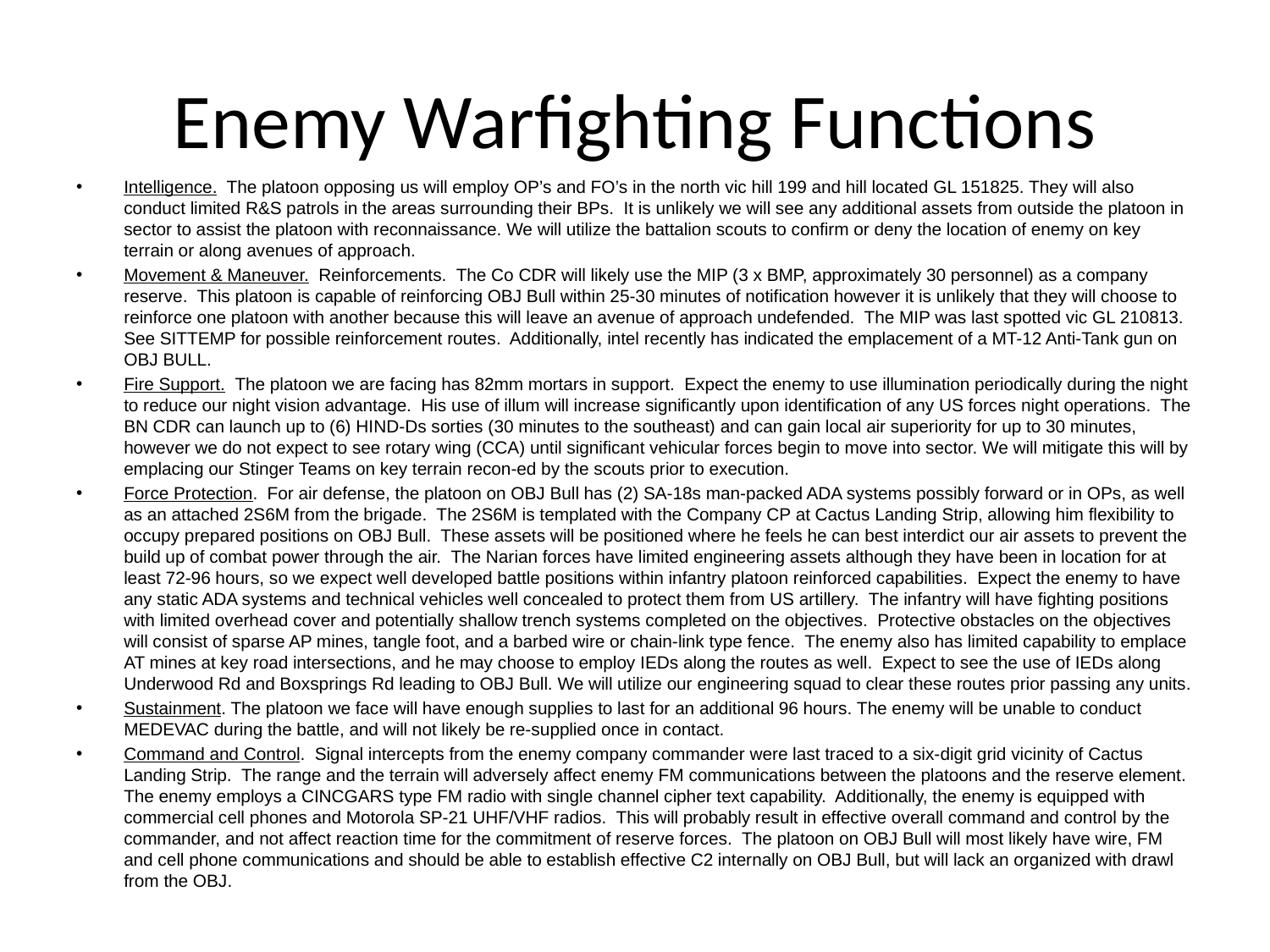

# Enemy Warfighting Functions
Intelligence.  The platoon opposing us will employ OP’s and FO’s in the north vic hill 199 and hill located GL 151825. They will also conduct limited R&S patrols in the areas surrounding their BPs.  It is unlikely we will see any additional assets from outside the platoon in sector to assist the platoon with reconnaissance. We will utilize the battalion scouts to confirm or deny the location of enemy on key terrain or along avenues of approach.
Movement & Maneuver.  Reinforcements.  The Co CDR will likely use the MIP (3 x BMP, approximately 30 personnel) as a company reserve.  This platoon is capable of reinforcing OBJ Bull within 25-30 minutes of notification however it is unlikely that they will choose to reinforce one platoon with another because this will leave an avenue of approach undefended.  The MIP was last spotted vic GL 210813.  See SITTEMP for possible reinforcement routes.  Additionally, intel recently has indicated the emplacement of a MT-12 Anti-Tank gun on OBJ BULL.
Fire Support.  The platoon we are facing has 82mm mortars in support.  Expect the enemy to use illumination periodically during the night to reduce our night vision advantage.  His use of illum will increase significantly upon identification of any US forces night operations.  The BN CDR can launch up to (6) HIND-Ds sorties (30 minutes to the southeast) and can gain local air superiority for up to 30 minutes, however we do not expect to see rotary wing (CCA) until significant vehicular forces begin to move into sector. We will mitigate this will by emplacing our Stinger Teams on key terrain recon-ed by the scouts prior to execution.
Force Protection.  For air defense, the platoon on OBJ Bull has (2) SA-18s man-packed ADA systems possibly forward or in OPs, as well as an attached 2S6M from the brigade.  The 2S6M is templated with the Company CP at Cactus Landing Strip, allowing him flexibility to occupy prepared positions on OBJ Bull.  These assets will be positioned where he feels he can best interdict our air assets to prevent the build up of combat power through the air.  The Narian forces have limited engineering assets although they have been in location for at least 72-96 hours, so we expect well developed battle positions within infantry platoon reinforced capabilities.  Expect the enemy to have any static ADA systems and technical vehicles well concealed to protect them from US artillery.  The infantry will have fighting positions with limited overhead cover and potentially shallow trench systems completed on the objectives.  Protective obstacles on the objectives will consist of sparse AP mines, tangle foot, and a barbed wire or chain-link type fence.  The enemy also has limited capability to emplace AT mines at key road intersections, and he may choose to employ IEDs along the routes as well.  Expect to see the use of IEDs along Underwood Rd and Boxsprings Rd leading to OBJ Bull. We will utilize our engineering squad to clear these routes prior passing any units.
Sustainment. The platoon we face will have enough supplies to last for an additional 96 hours. The enemy will be unable to conduct MEDEVAC during the battle, and will not likely be re-supplied once in contact.
Command and Control.  Signal intercepts from the enemy company commander were last traced to a six-digit grid vicinity of Cactus Landing Strip.  The range and the terrain will adversely affect enemy FM communications between the platoons and the reserve element.  The enemy employs a CINCGARS type FM radio with single channel cipher text capability.  Additionally, the enemy is equipped with commercial cell phones and Motorola SP-21 UHF/VHF radios.  This will probably result in effective overall command and control by the commander, and not affect reaction time for the commitment of reserve forces.  The platoon on OBJ Bull will most likely have wire, FM and cell phone communications and should be able to establish effective C2 internally on OBJ Bull, but will lack an organized with drawl from the OBJ.